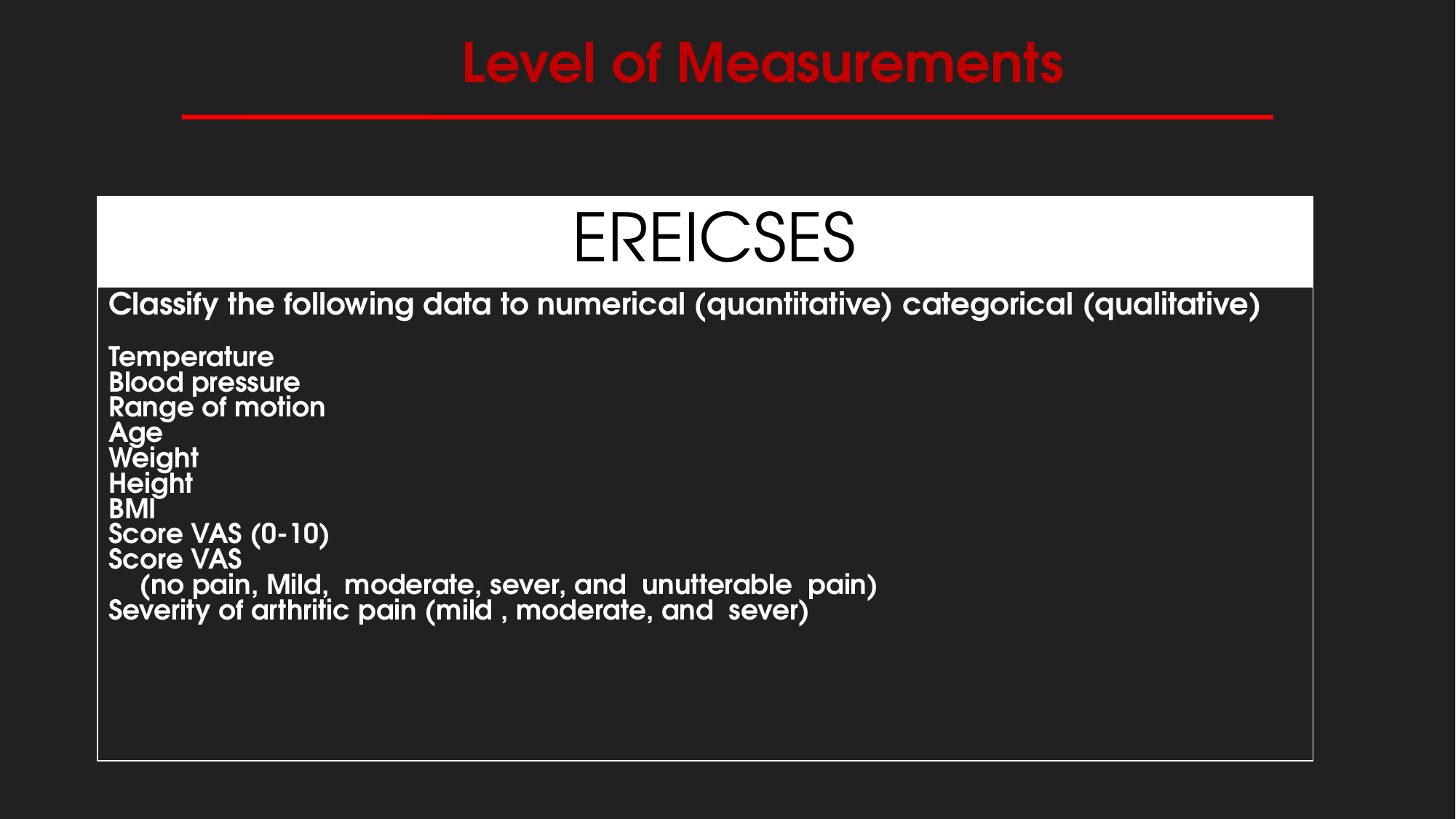

Level of Measurements

| EREICSES |
| --- |
| Classify the following data to numerical (quantitative) categorical (qualitative) Temperature Blood pressure Range of motion Age Weight Height BMI Score VAS (0-10) Score VAS (no pain, Mild, moderate, sever, and unutterable pain) Severity of arthritic pain (mild , moderate, and sever) |